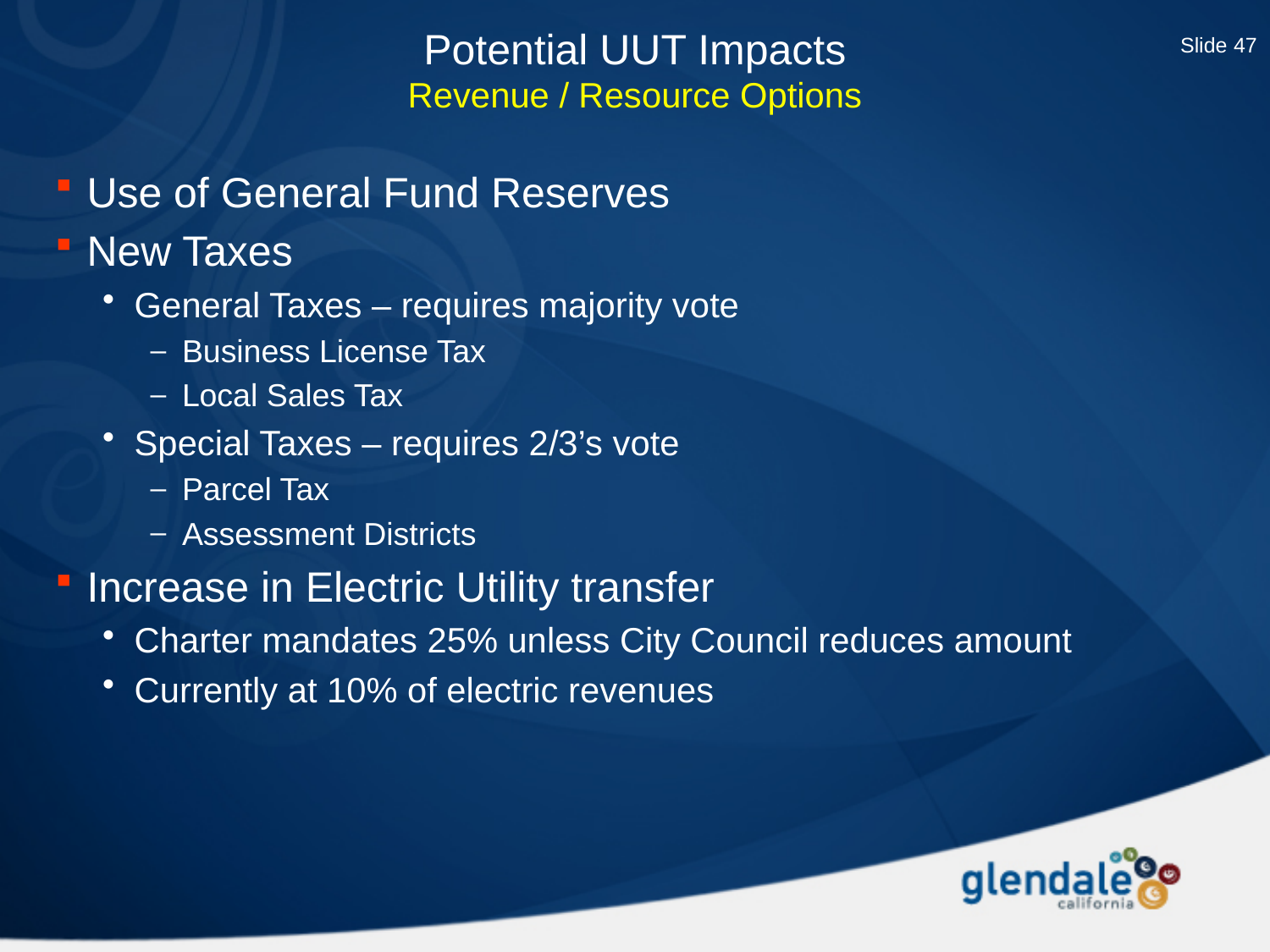

Slide 47
# Potential UUT Impacts Revenue / Resource Options
Use of General Fund Reserves
New Taxes
General Taxes – requires majority vote
Business License Tax
Local Sales Tax
Special Taxes – requires 2/3’s vote
Parcel Tax
Assessment Districts
Increase in Electric Utility transfer
Charter mandates 25% unless City Council reduces amount
Currently at 10% of electric revenues